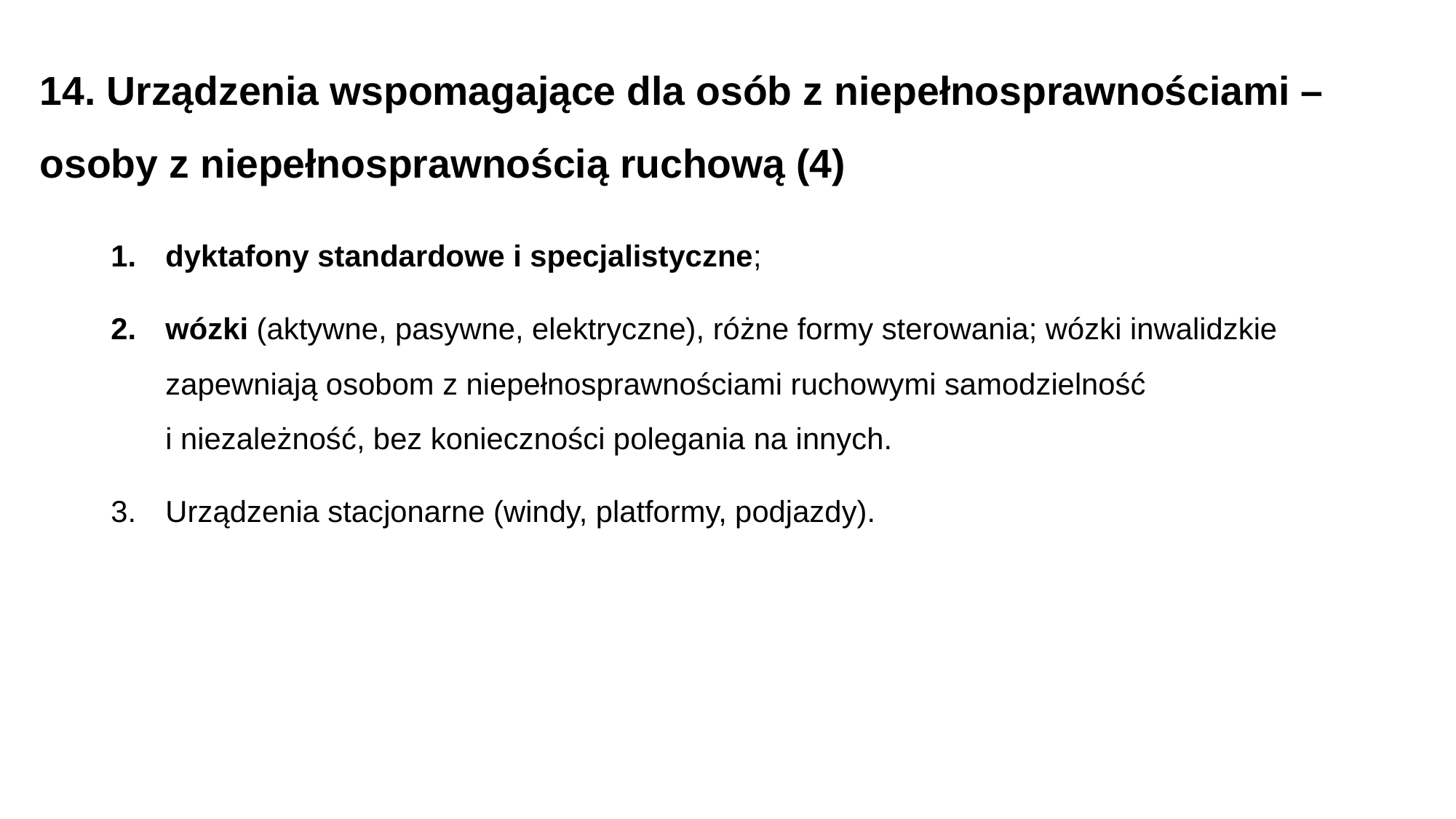

# 14. Urządzenia wspomagające dla osób z niepełnosprawnościami – osoby z niepełnosprawnością ruchową (4)
dyktafony standardowe i specjalistyczne;
wózki (aktywne, pasywne, elektryczne), różne formy sterowania; wózki inwalidzkie zapewniają osobom z niepełnosprawnościami ruchowymi samodzielność i niezależność, bez konieczności polegania na innych.
Urządzenia stacjonarne (windy, platformy, podjazdy).